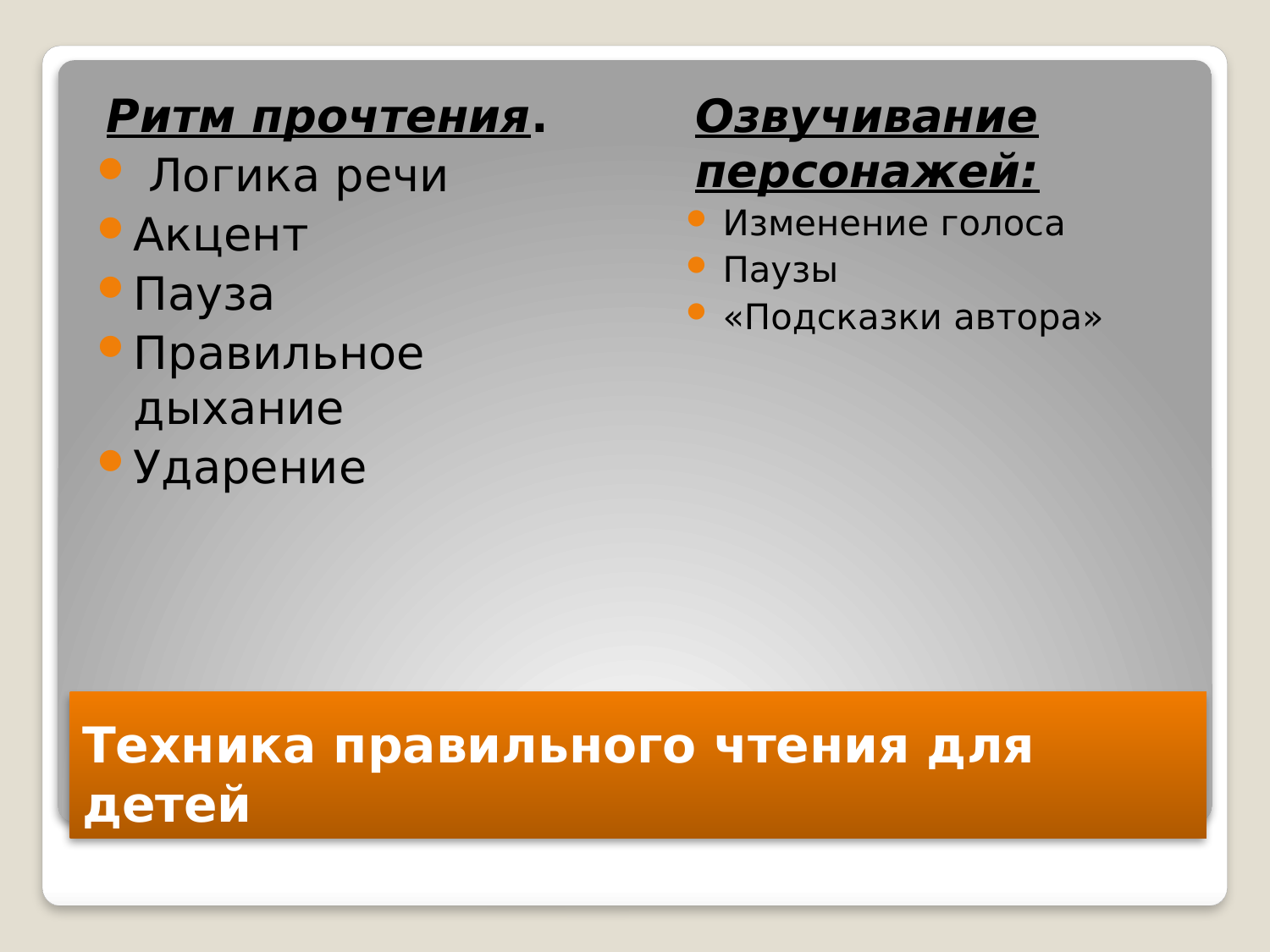

Ритм прочтения.
 Логика речи
Акцент
Пауза
Правильное дыхание
Ударение

Озвучивание персонажей:
Изменение голоса
Паузы
«Подсказки автора»

# Техника правильного чтения для детей